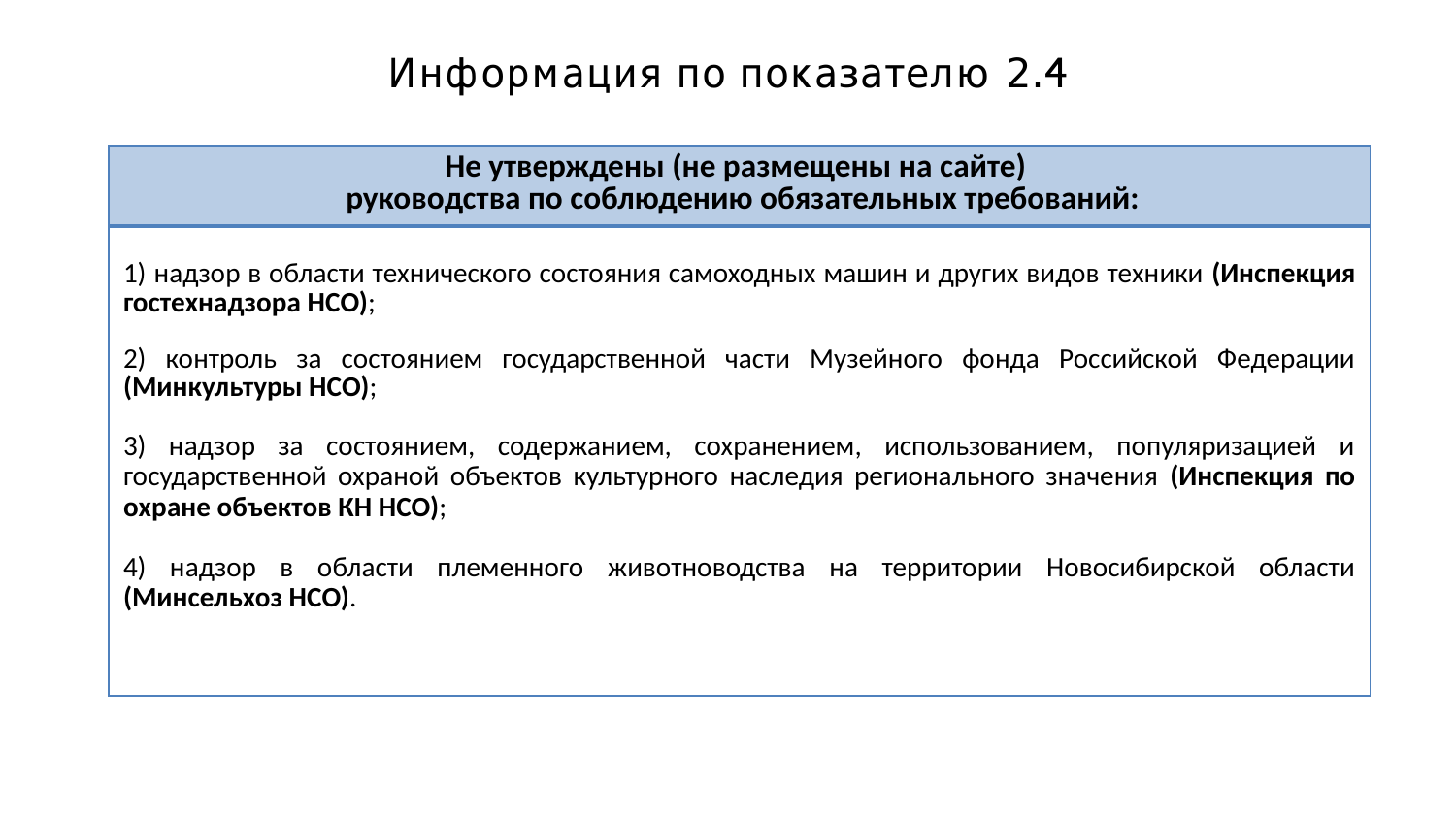

# Информация по показателю 2.4
| Не утверждены (не размещены на сайте) руководства по соблюдению обязательных требований: |
| --- |
| 1) надзор в области технического состояния самоходных машин и других видов техники (Инспекция гостехнадзора НСО); 2) контроль за состоянием государственной части Музейного фонда Российской Федерации (Минкультуры НСО); 3) надзор за состоянием, содержанием, сохранением, использованием, популяризацией и государственной охраной объектов культурного наследия регионального значения (Инспекция по охране объектов КН НСО); 4) надзор в области племенного животноводства на территории Новосибирской области (Минсельхоз НСО). |